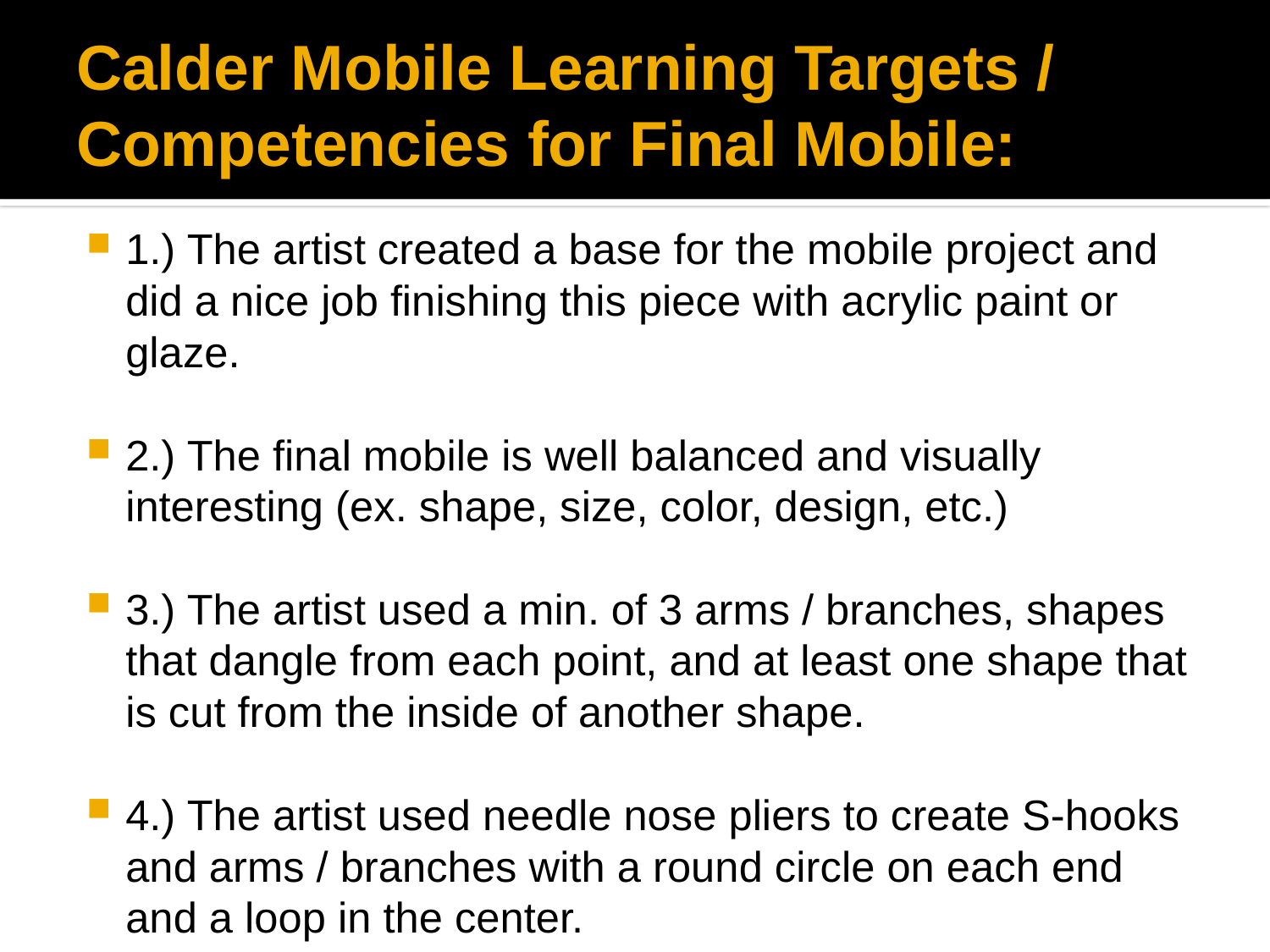

# Calder Mobile Learning Targets / Competencies for Final Mobile:
1.) The artist created a base for the mobile project and did a nice job finishing this piece with acrylic paint or glaze.

2.) The final mobile is well balanced and visually interesting (ex. shape, size, color, design, etc.)

3.) The artist used a min. of 3 arms / branches, shapes that dangle from each point, and at least one shape that is cut from the inside of another shape.

4.) The artist used needle nose pliers to create S-hooks and arms / branches with a round circle on each end and a loop in the center.